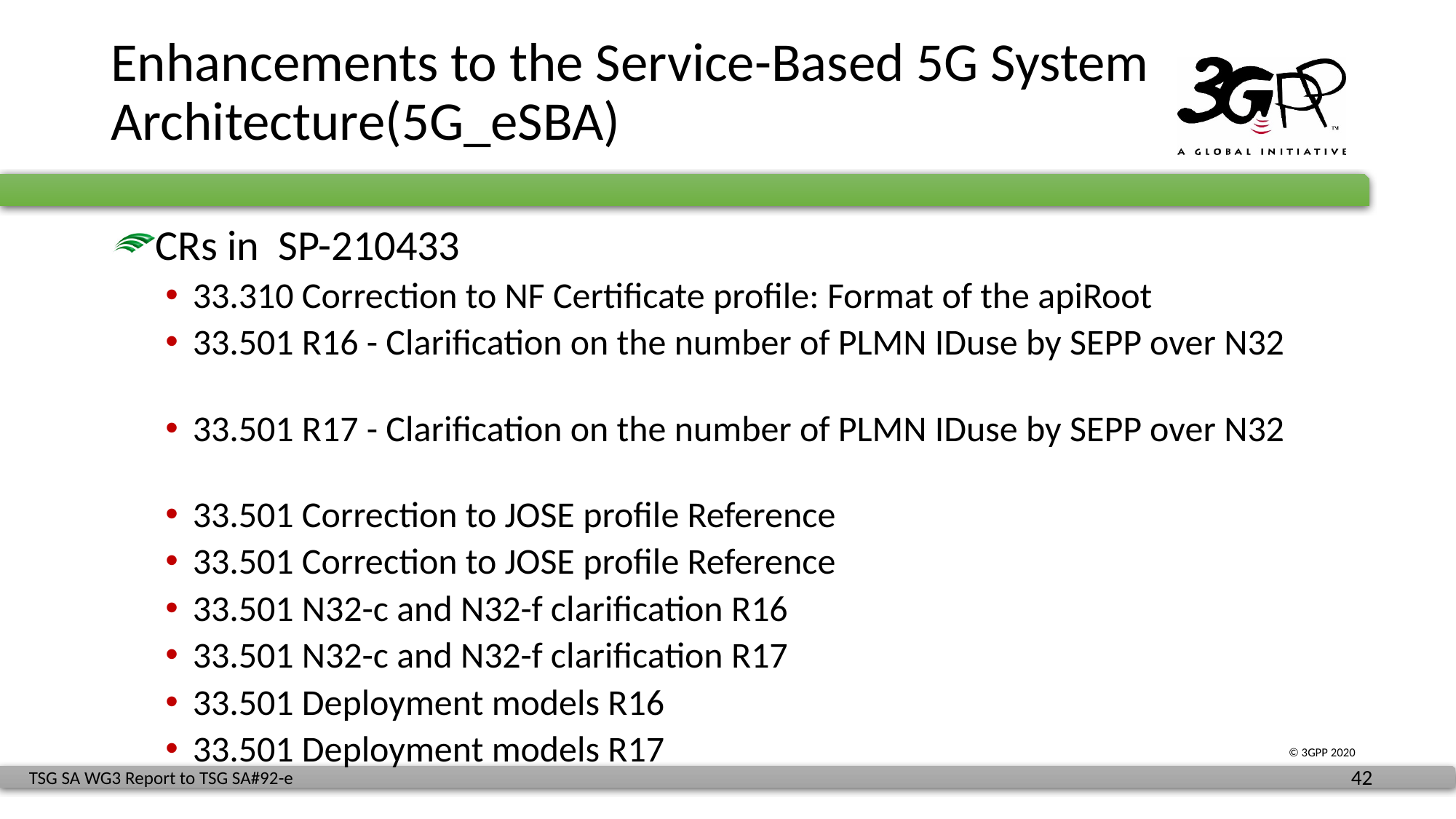

# Enhancements to the Service-Based 5G System Architecture(5G_eSBA)
CRs in  SP-210433
33.310 Correction to NF Certificate profile: Format of the apiRoot
33.501 R16 - Clarification on the number of PLMN IDuse by SEPP over N32
33.501 R17 - Clarification on the number of PLMN IDuse by SEPP over N32
33.501 Correction to JOSE profile Reference
33.501 Correction to JOSE profile Reference
33.501 N32-c and N32-f clarification R16
33.501 N32-c and N32-f clarification R17
33.501 Deployment models R16
33.501 Deployment models R17